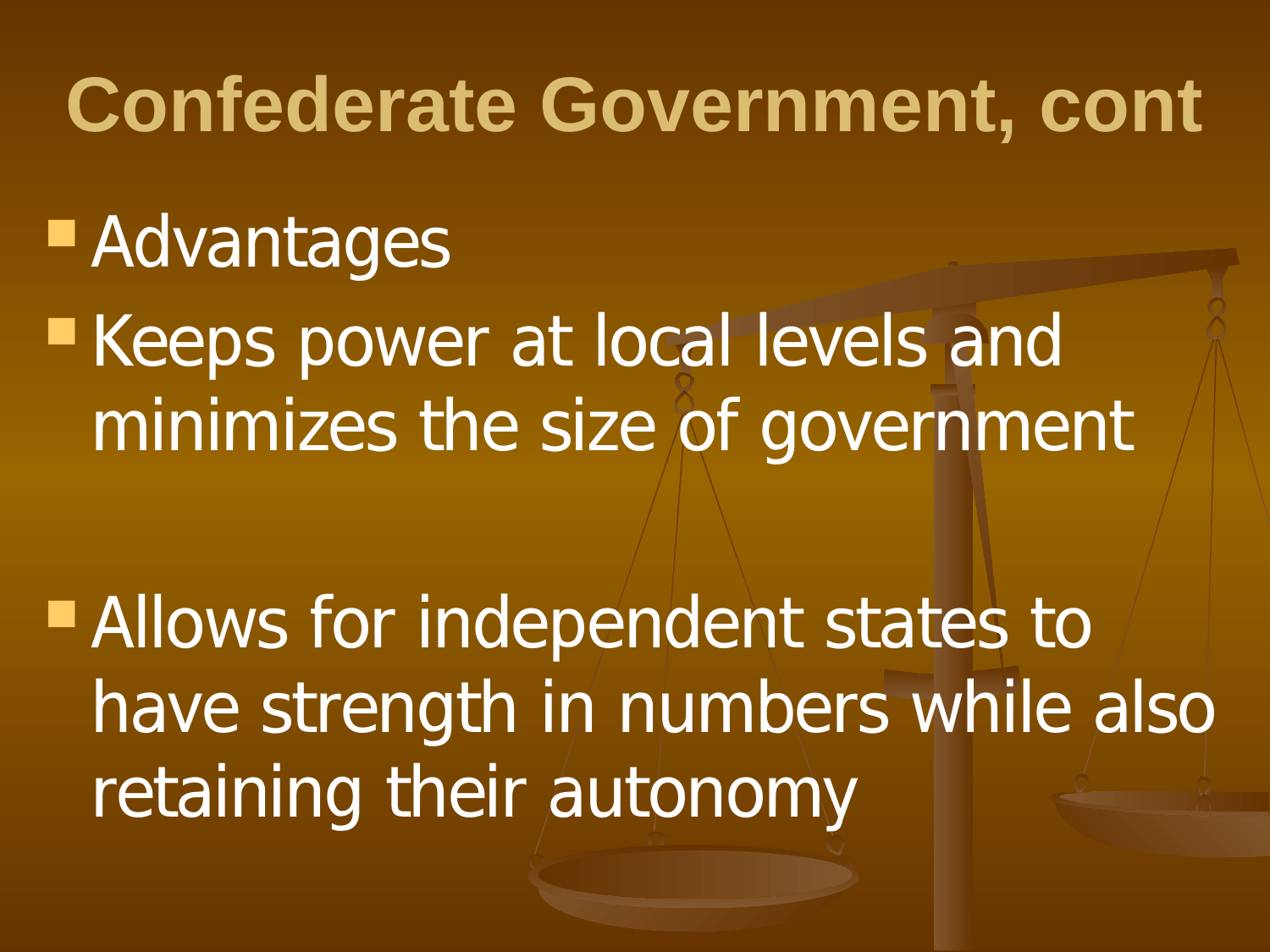

Confederate Government, cont
Advantages
Keeps power at local levels and minimizes the size of government

Allows for independent states to have strength in numbers while also retaining their autonomy